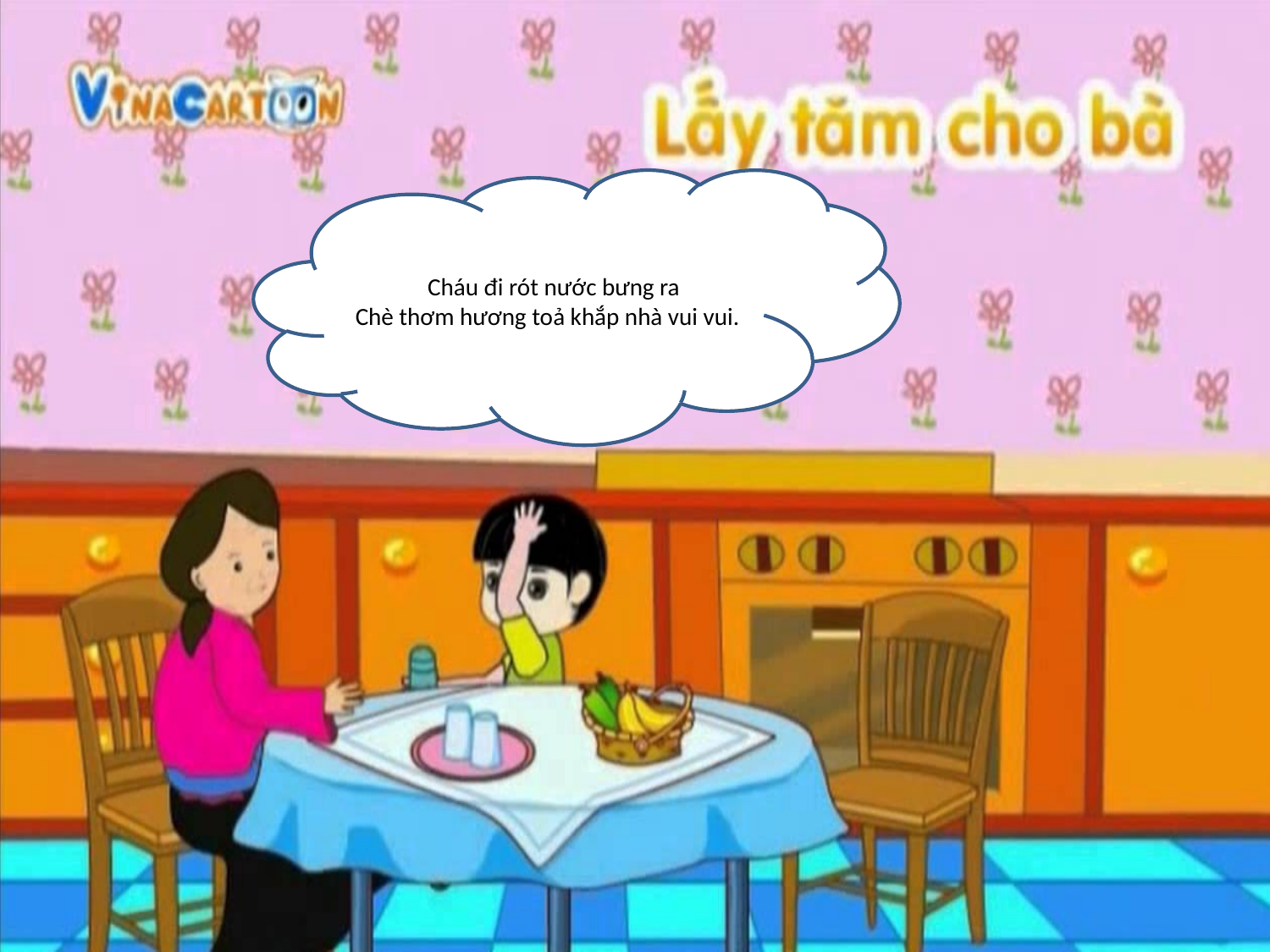

Cháu đi rót nước bưng ra
Chè thơm hương toả khắp nhà vui vui.
#